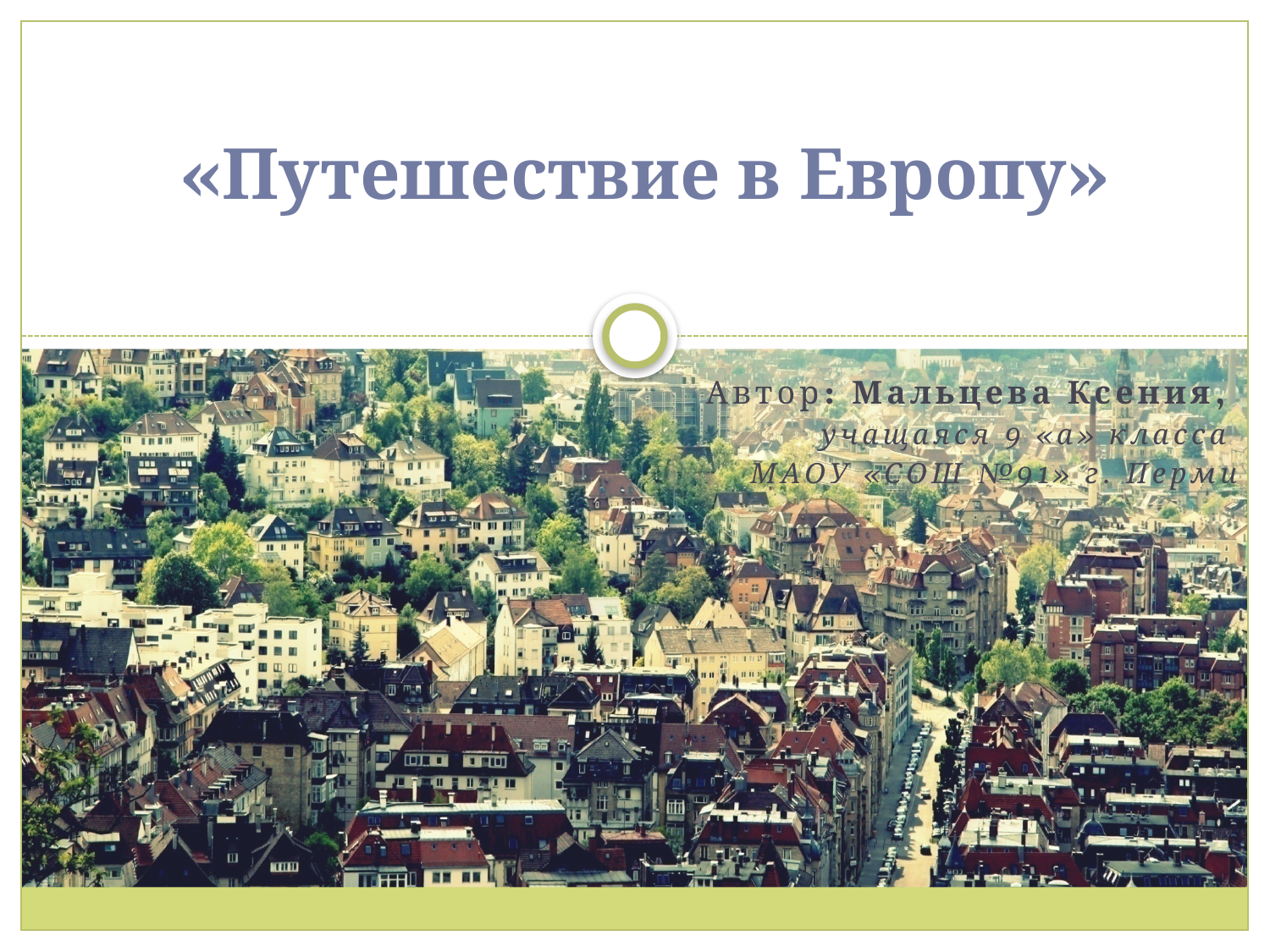

# «Путешествие в Европу»
Автор: Мальцева Ксения,
учащаяся 9 «а» класса
МАОУ «СОШ №91» г. Перми